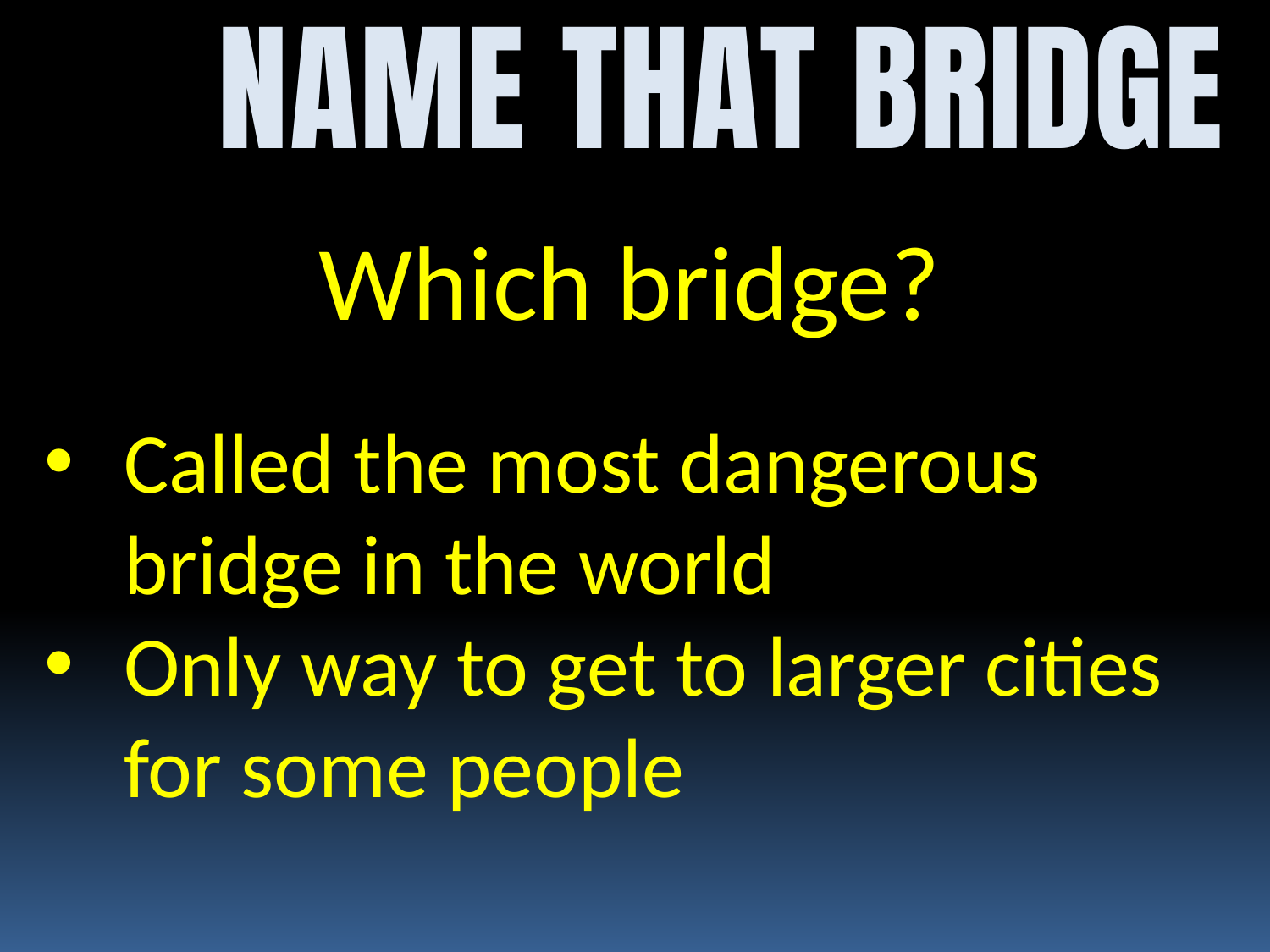

NAME THAT BRIDGE
Which bridge?
Called the most dangerous bridge in the world
Only way to get to larger cities for some people